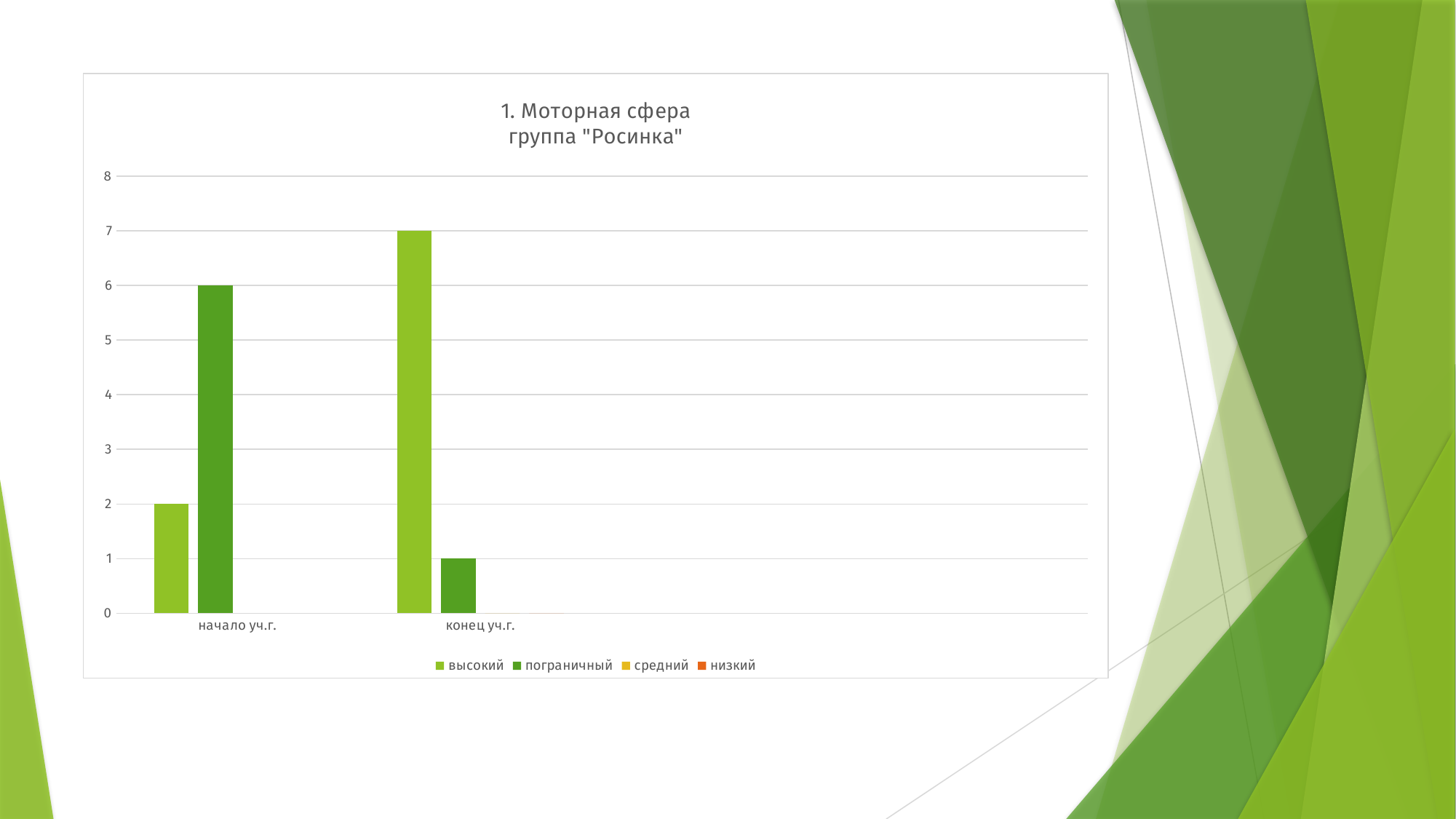

#

### Chart: 1. Моторная сфера
группа "Росинка"

| Category | высокий | пограничный | средний | низкий |
|---|---|---|---|---|
| начало уч.г. | 2.0 | 6.0 | None | None |
| конец уч.г. | 7.0 | 1.0 | 0.0 | 0.0 |